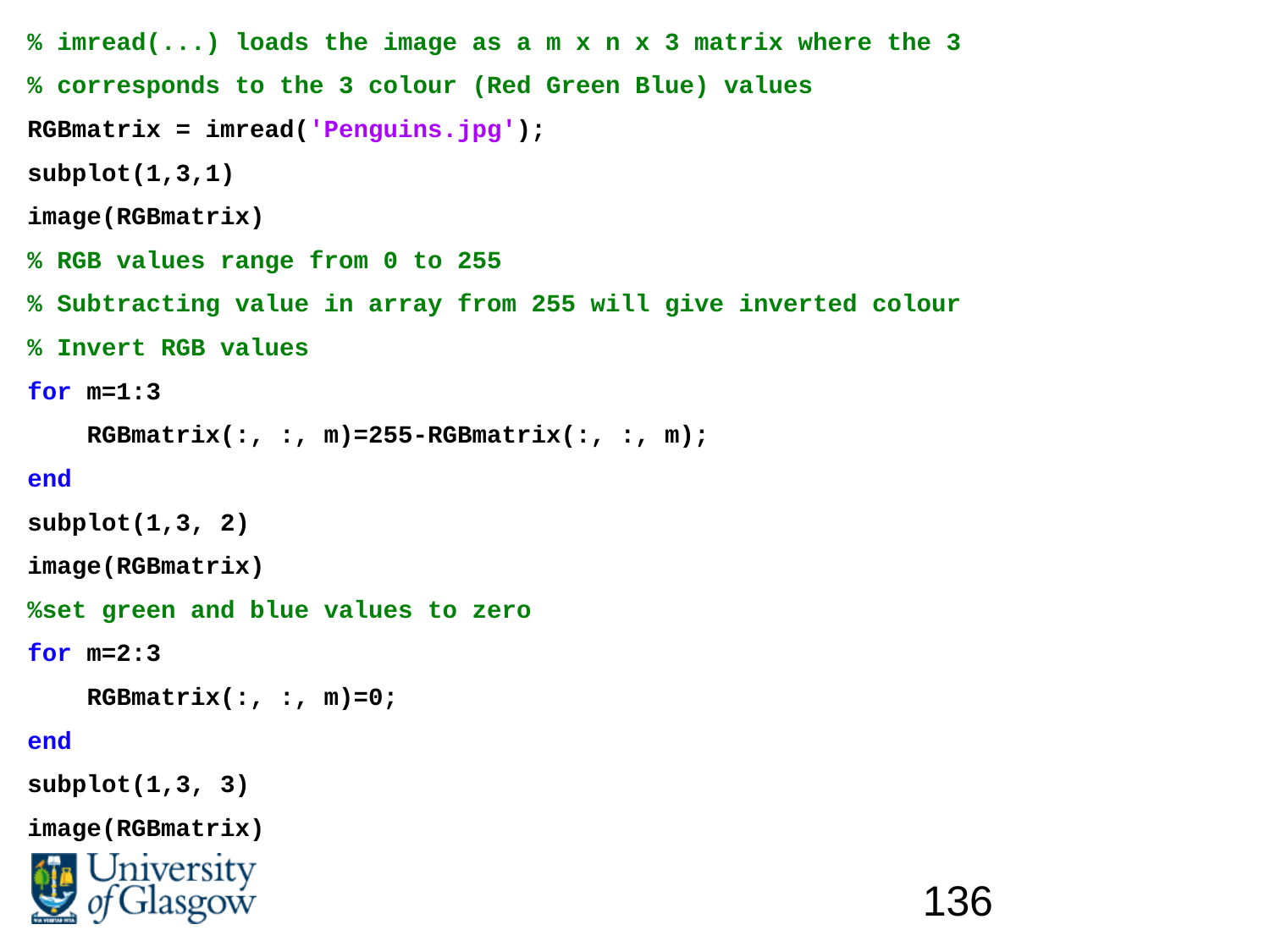

% imread(...) loads the image as a m x n x 3 matrix where the 3
% corresponds to the 3 colour (Red Green Blue) values
RGBmatrix = imread('Penguins.jpg');
subplot(1,3,1)
image(RGBmatrix)
% RGB values range from 0 to 255
% Subtracting value in array from 255 will give inverted colour
% Invert RGB values
for m=1:3
    RGBmatrix(:, :, m)=255-RGBmatrix(:, :, m);
end
subplot(1,3, 2)
image(RGBmatrix)
%set green and blue values to zero
for m=2:3
    RGBmatrix(:, :, m)=0;
end
subplot(1,3, 3)
image(RGBmatrix)

136